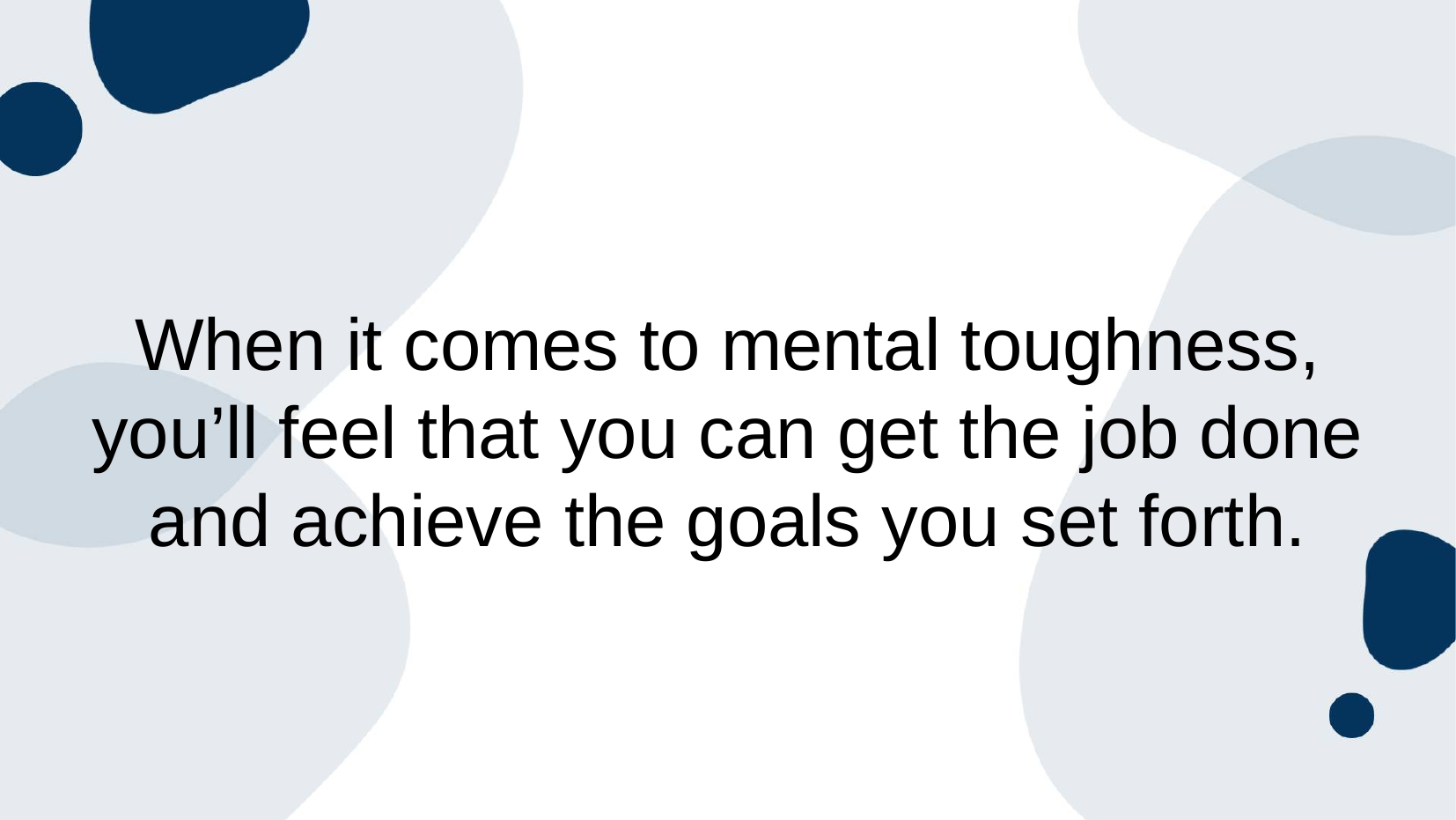

#
When it comes to mental toughness, you’ll feel that you can get the job done and achieve the goals you set forth.